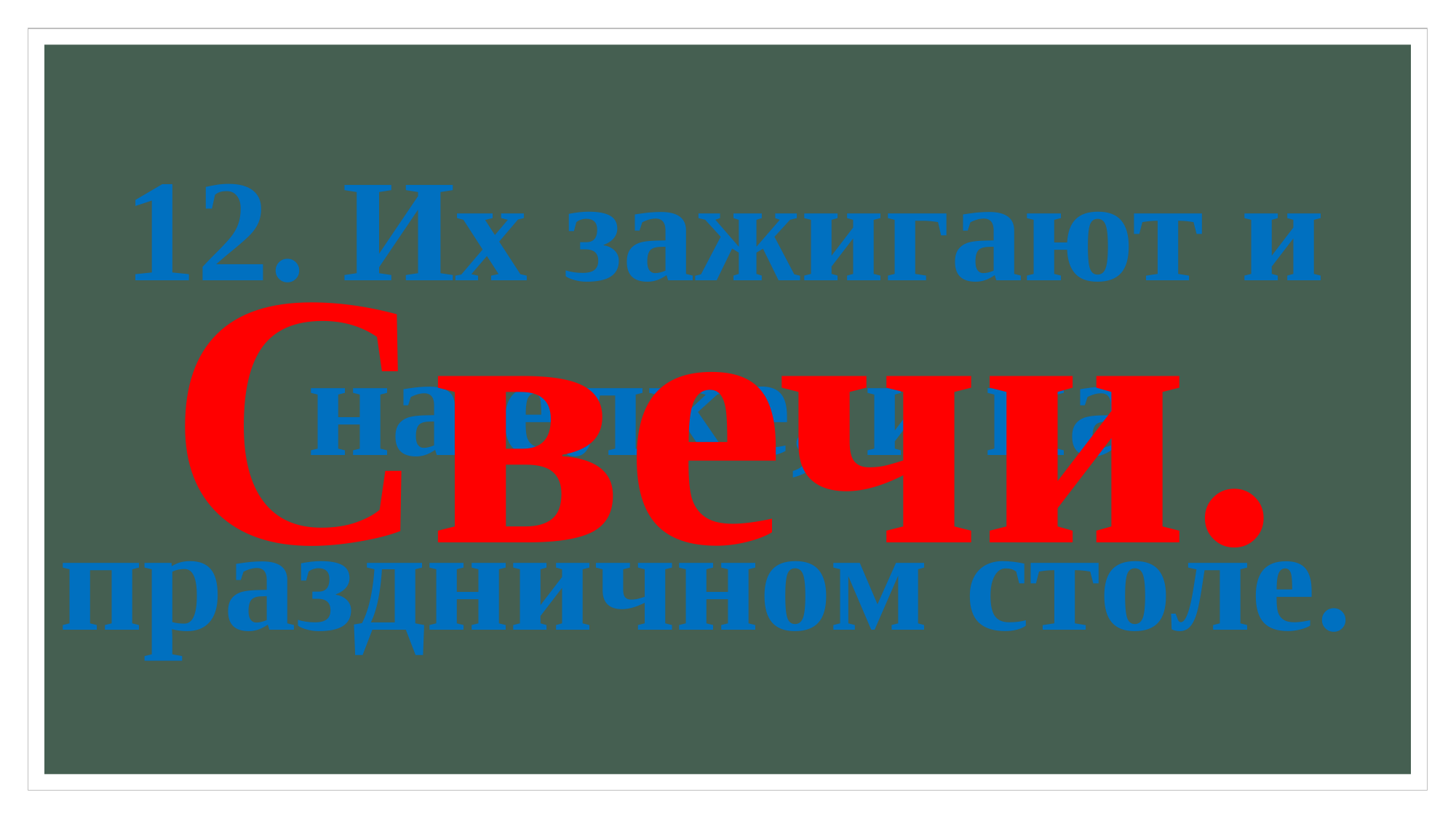

12. Их зажигают и на елке, и на праздничном столе.
Свечи.